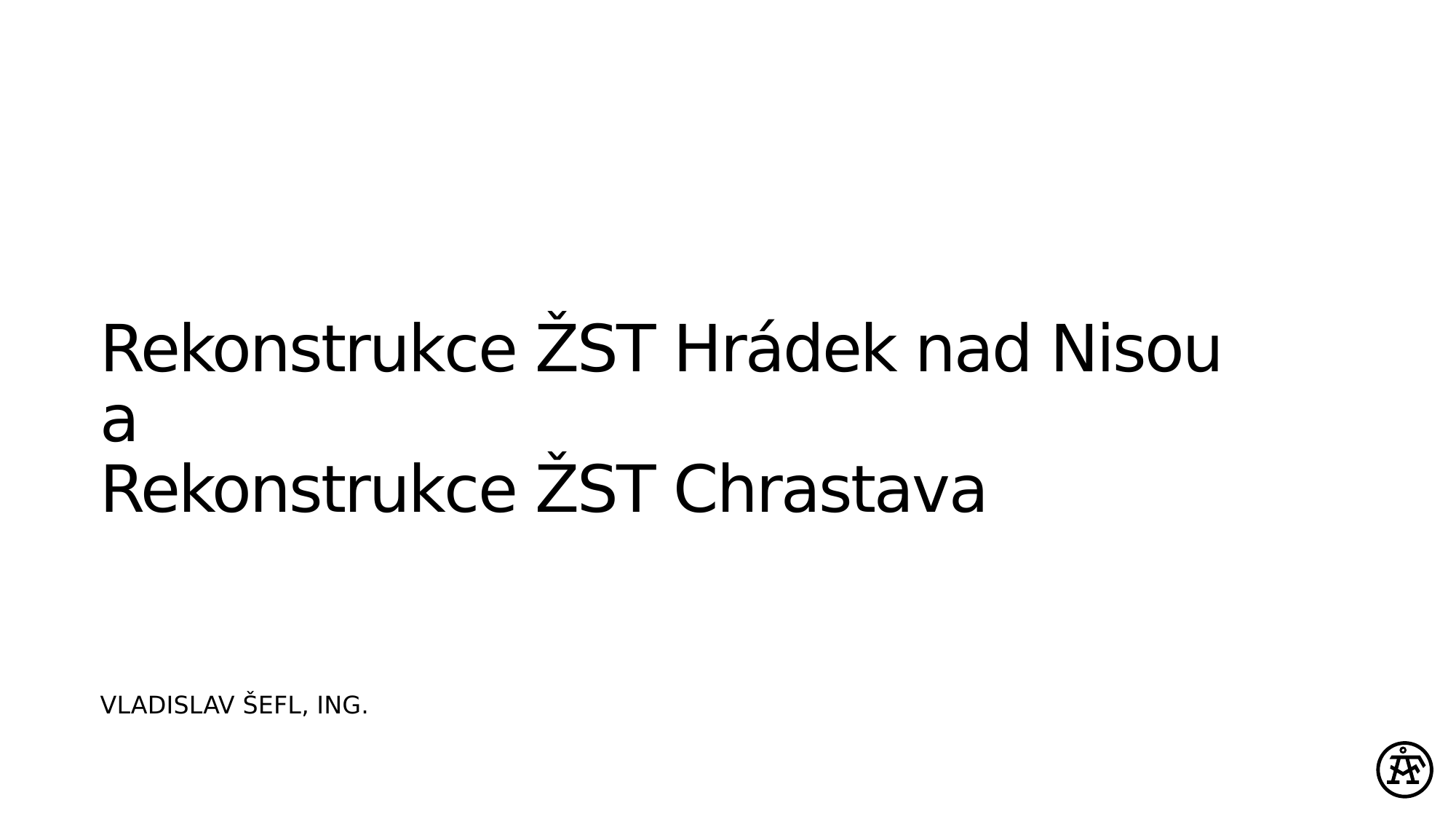

# Rekonstrukce ŽST Hrádek nad Nisou a Rekonstrukce ŽST Chrastava
Vladislav šefl, ing.